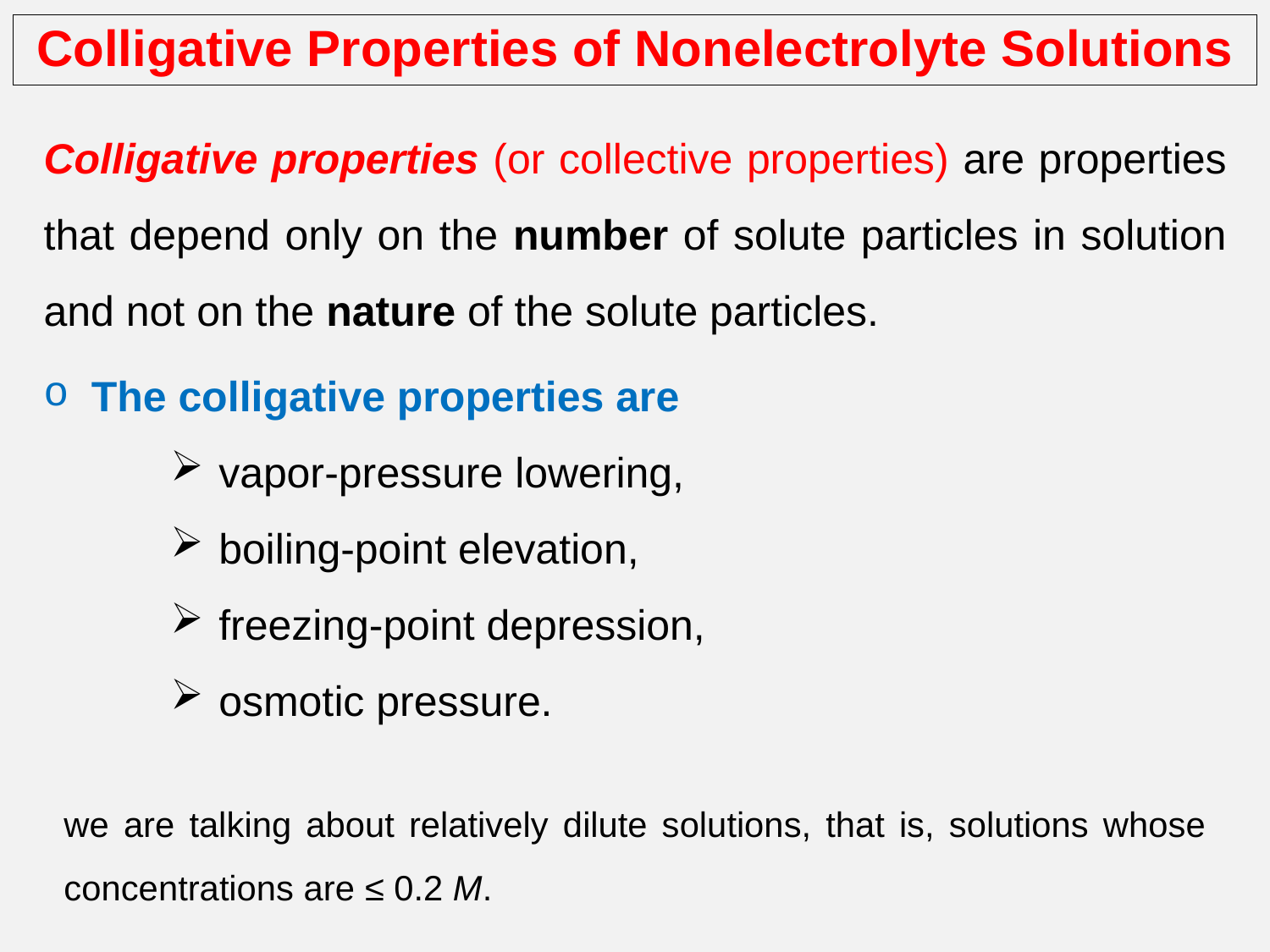

# Colligative Properties of Nonelectrolyte Solutions
Colligative properties (or collective properties) are properties that depend only on the number of solute particles in solution and not on the nature of the solute particles.
The colligative properties are
vapor-pressure lowering,
boiling-point elevation,
freezing-point depression,
osmotic pressure.
we are talking about relatively dilute solutions, that is, solutions whose concentrations are ≤ 0.2 M.